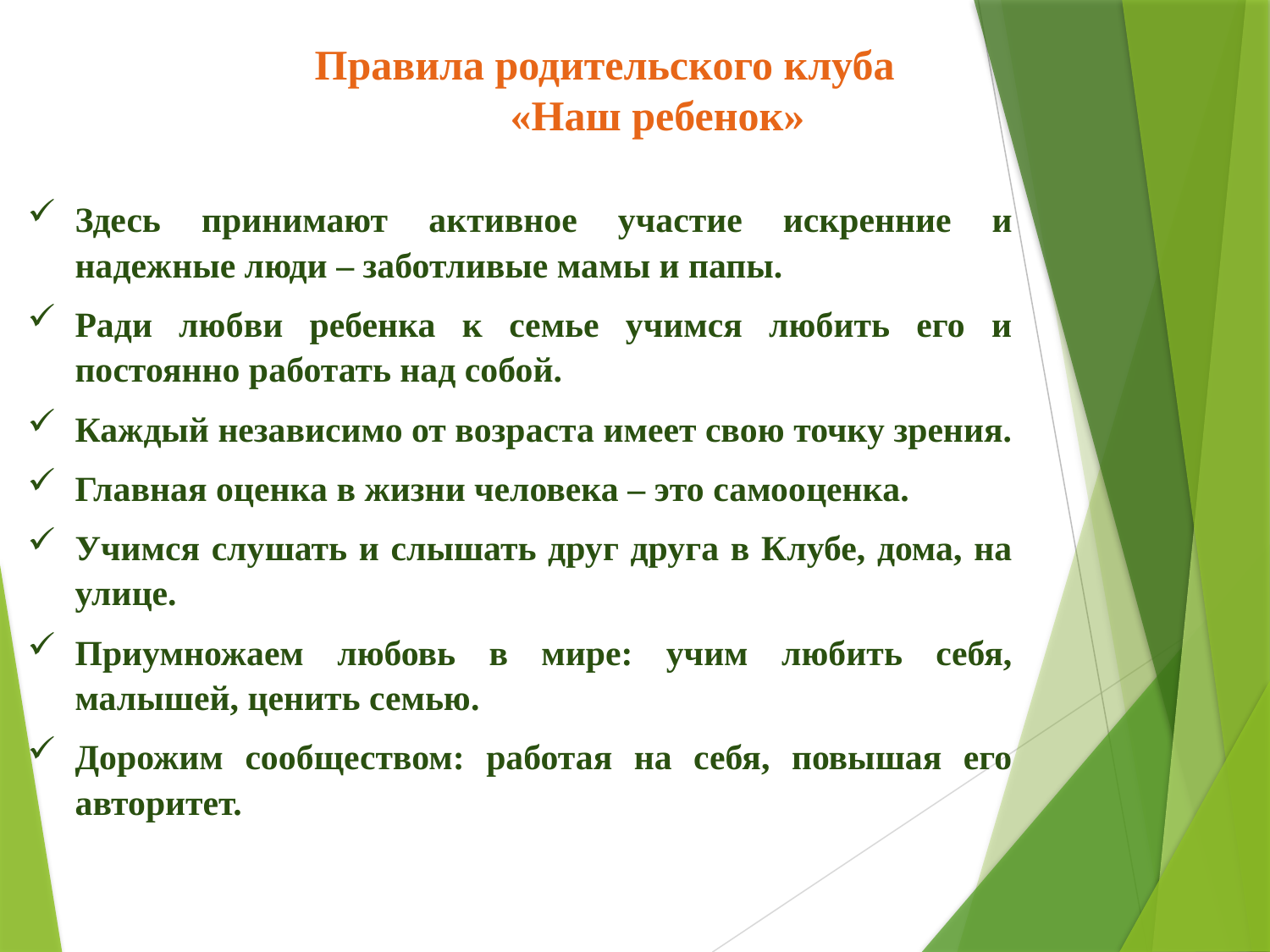

Правила родительского клуба
                          «Наш ребенок»

Здесь принимают активное участие искренние и надежные люди – заботливые мамы и папы.
Ради любви ребенка к семье учимся любить его и постоянно работать над собой.
Каждый независимо от возраста имеет свою точку зрения.
Главная оценка в жизни человека – это самооценка.
Учимся слушать и слышать друг друга в Клубе, дома, на улице.
Приумножаем любовь в мире: учим любить себя, малышей, ценить семью.
Дорожим сообществом: работая на себя, повышая его авторитет.